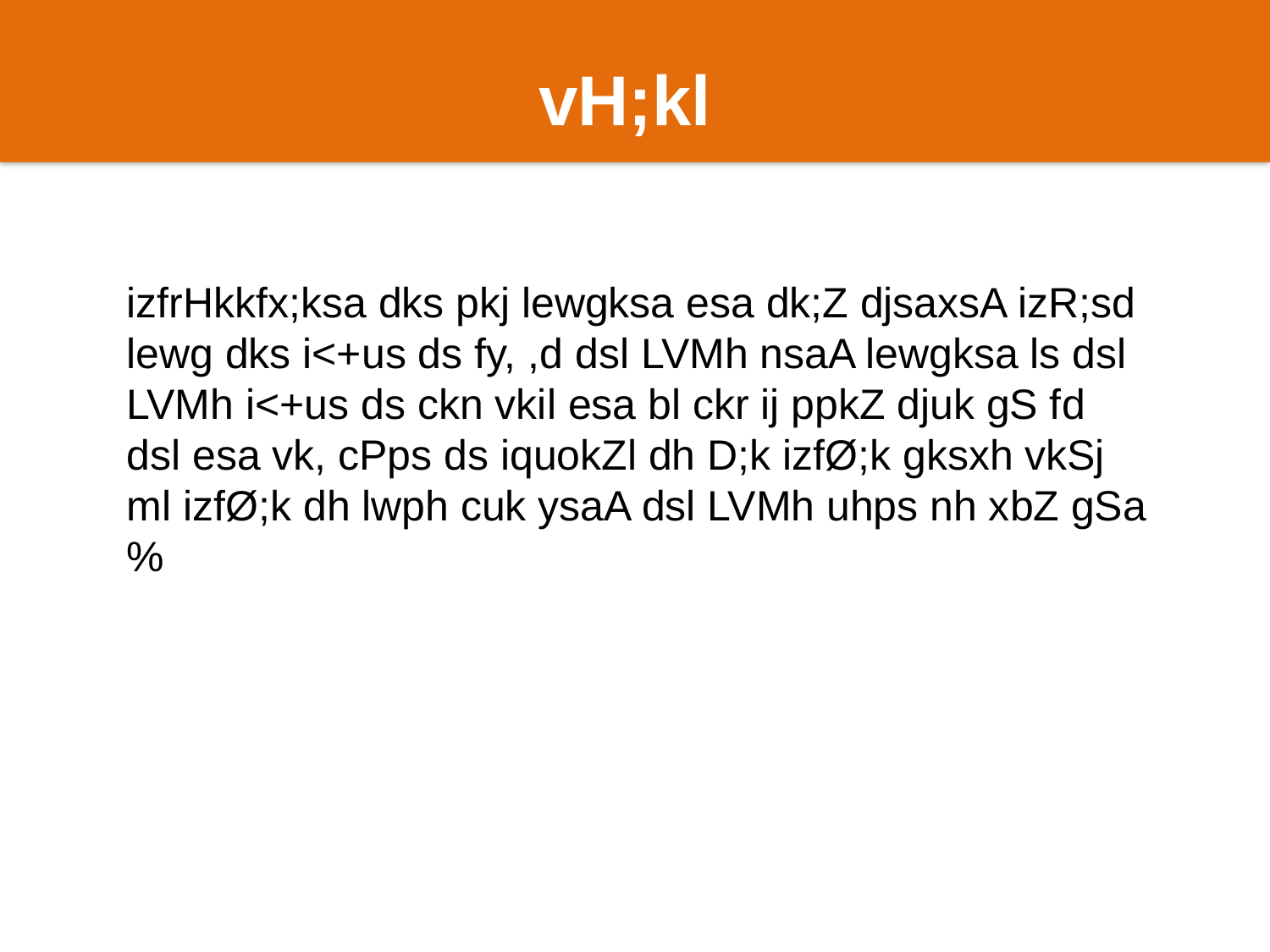

vH;kl
izfrHkkfx;ksa dks pkj lewgksa esa dk;Z djsaxsA izR;sd lewg dks i<+us ds fy, ,d dsl LVMh nsaA lewgksa ls dsl LVMh i<+us ds ckn vkil esa bl ckr ij ppkZ djuk gS fd dsl esa vk, cPps ds iquokZl dh D;k izfØ;k gksxh vkSj ml izfØ;k dh lwph cuk ysaA dsl LVMh uhps nh xbZ gSa%